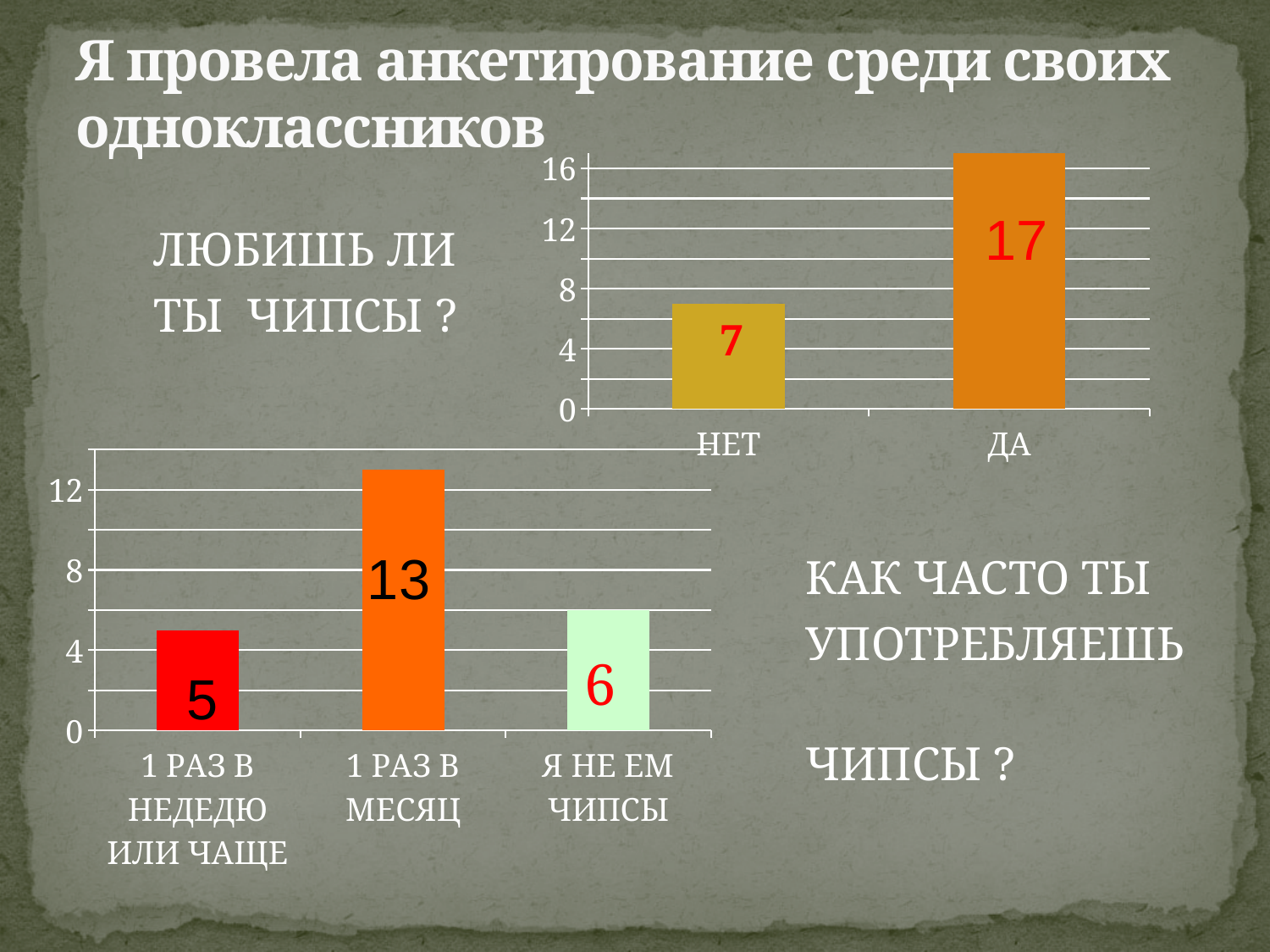

# Я провела анкетирование среди своих одноклассников

### Chart

| Category | Ряд 1 | Ряд 2 |
|---|---|---|
| НЕТ | 7.0 | None |
| ДА | None | 17.0 |
         ЛЮБИШЬ ЛИ
         ТЫ  ЧИПСЫ ?

                                                                КАК ЧАСТО ТЫ
                                                                УПОТРЕБЛЯЕШЬ
                                                                ЧИПСЫ ?
7

### Chart

| Category | Ряд 1 |
|---|---|
| 1 РАЗ В НЕДЕДЮ ИЛИ ЧАЩЕ | 5.0 |
| 1 РАЗ В МЕСЯЦ | 13.0 |
| Я НЕ ЕМ ЧИПСЫ | 6.0 |
6